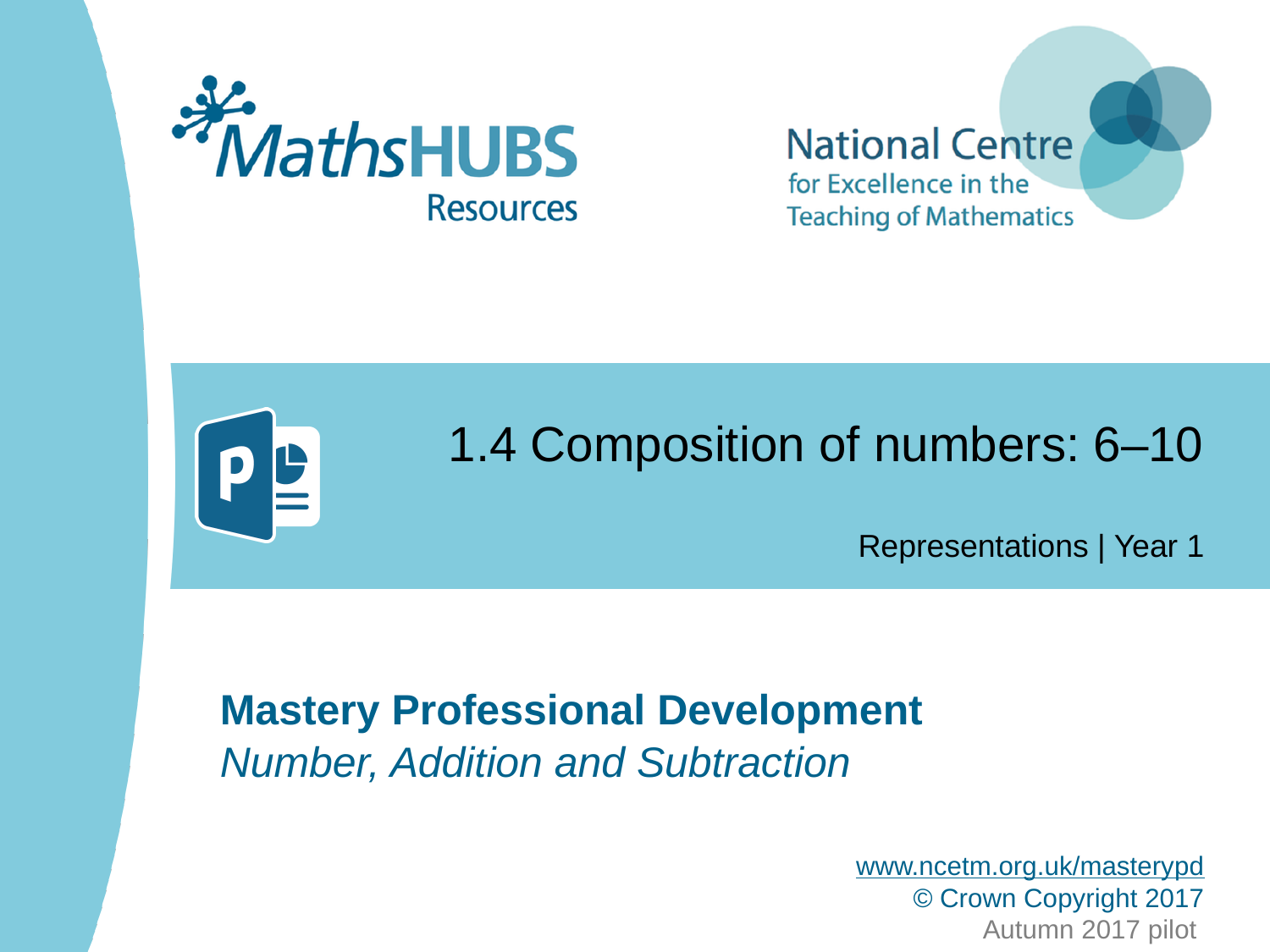

# 1.4 Composition of numbers: 6–10
Representations | Year 1
Number, Addition and Subtraction